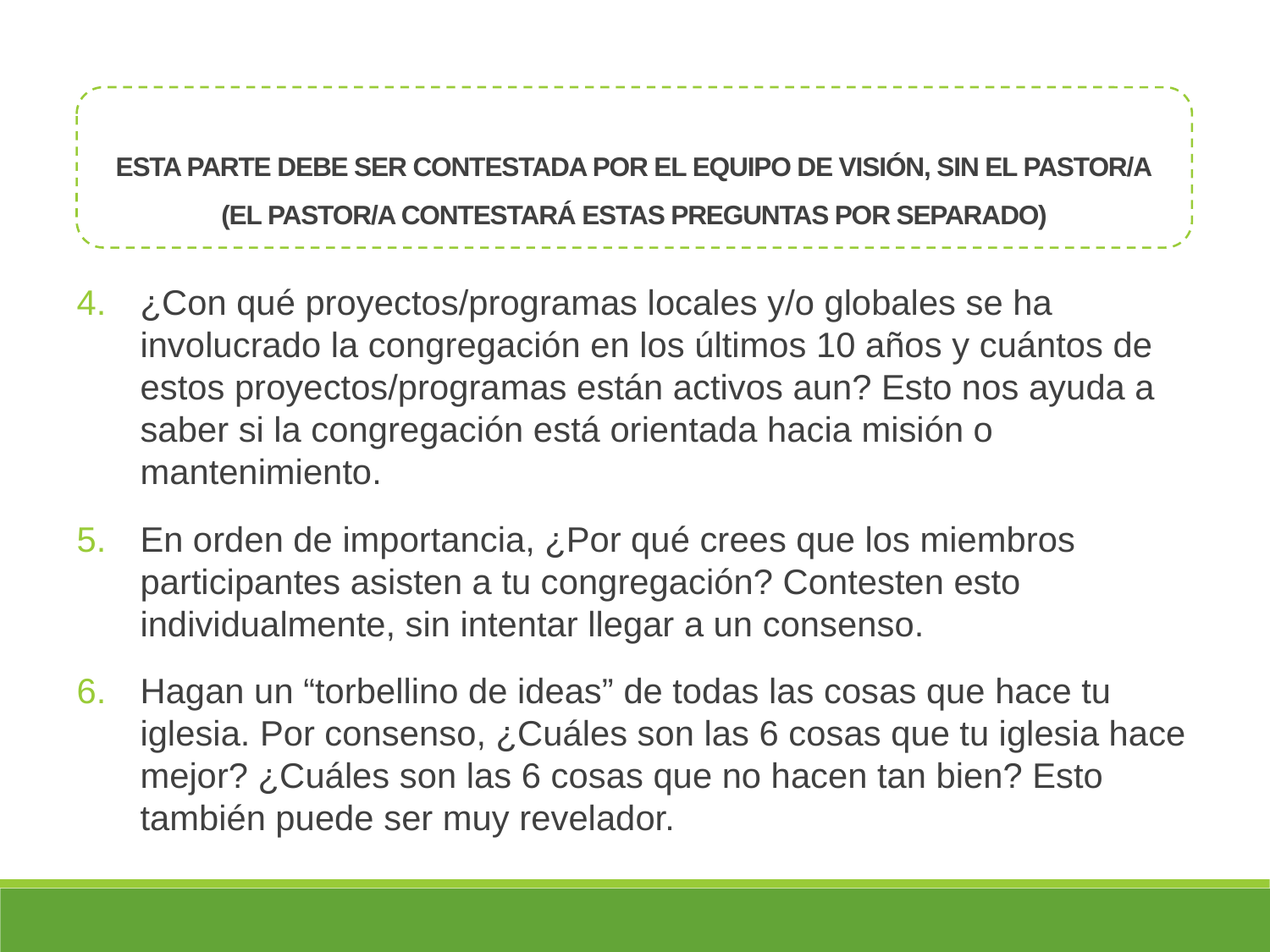

ESTA PARTE DEBE SER CONTESTADA POR EL EQUIPO DE VISIÓN, SIN EL PASTOR/A
(EL PASTOR/A CONTESTARÁ ESTAS PREGUNTAS POR SEPARADO)

¿Con qué proyectos/programas locales y/o globales se ha involucrado la congregación en los últimos 10 años y cuántos de estos proyectos/programas están activos aun? Esto nos ayuda a saber si la congregación está orientada hacia misión o mantenimiento.
En orden de importancia, ¿Por qué crees que los miembros participantes asisten a tu congregación? Contesten esto individualmente, sin intentar llegar a un consenso.
Hagan un “torbellino de ideas” de todas las cosas que hace tu iglesia. Por consenso, ¿Cuáles son las 6 cosas que tu iglesia hace mejor? ¿Cuáles son las 6 cosas que no hacen tan bien? Esto también puede ser muy revelador.